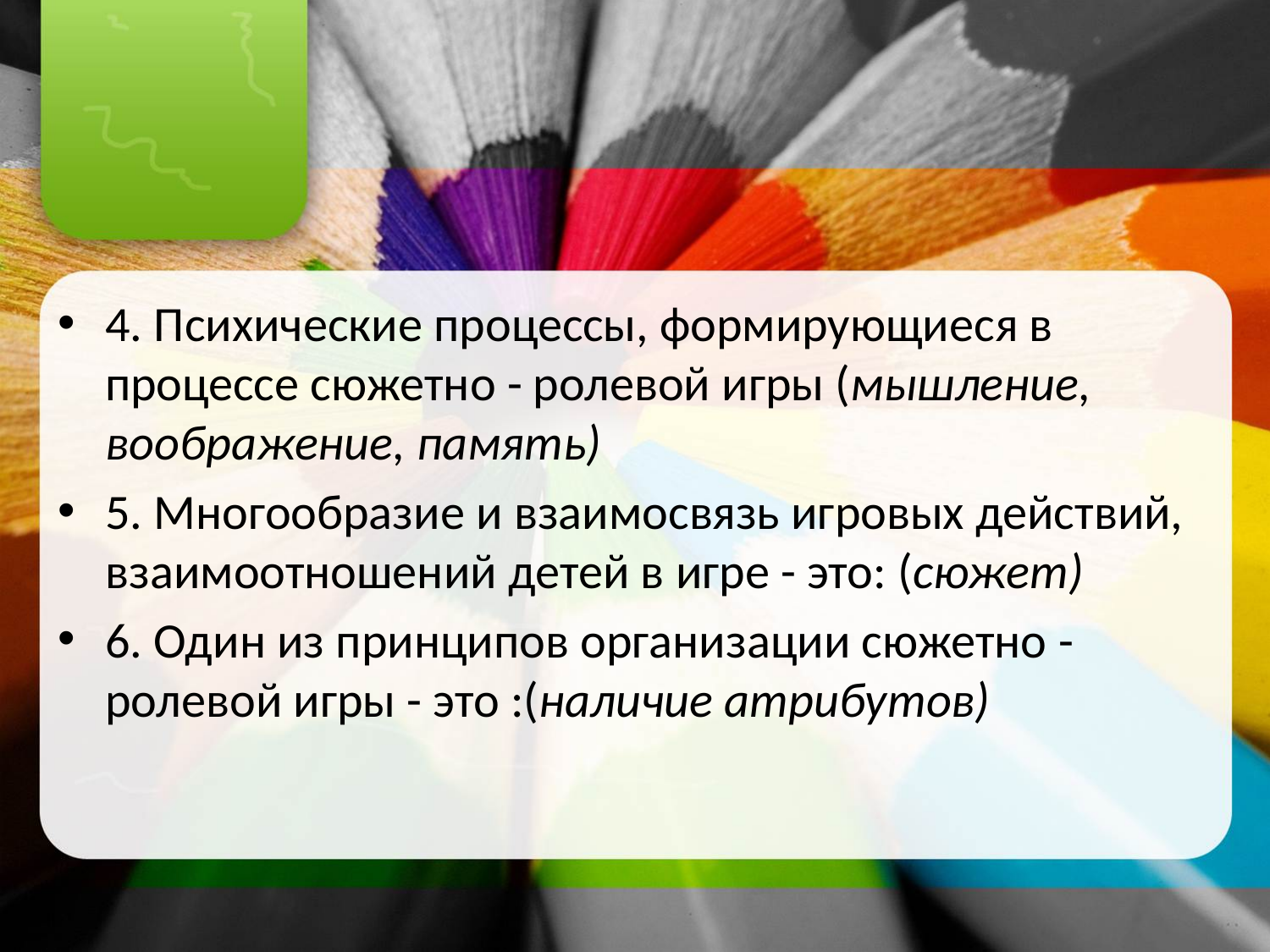

#
4. Психические процессы, формирующиеся в процессе сюжетно - ролевой игры (мышление, воображение, память)
5. Многообразие и взаимосвязь игровых действий, взаимоотношений детей в игре - это: (сюжет)
6. Один из принципов организации сюжетно - ролевой игры - это :(наличие атрибутов)